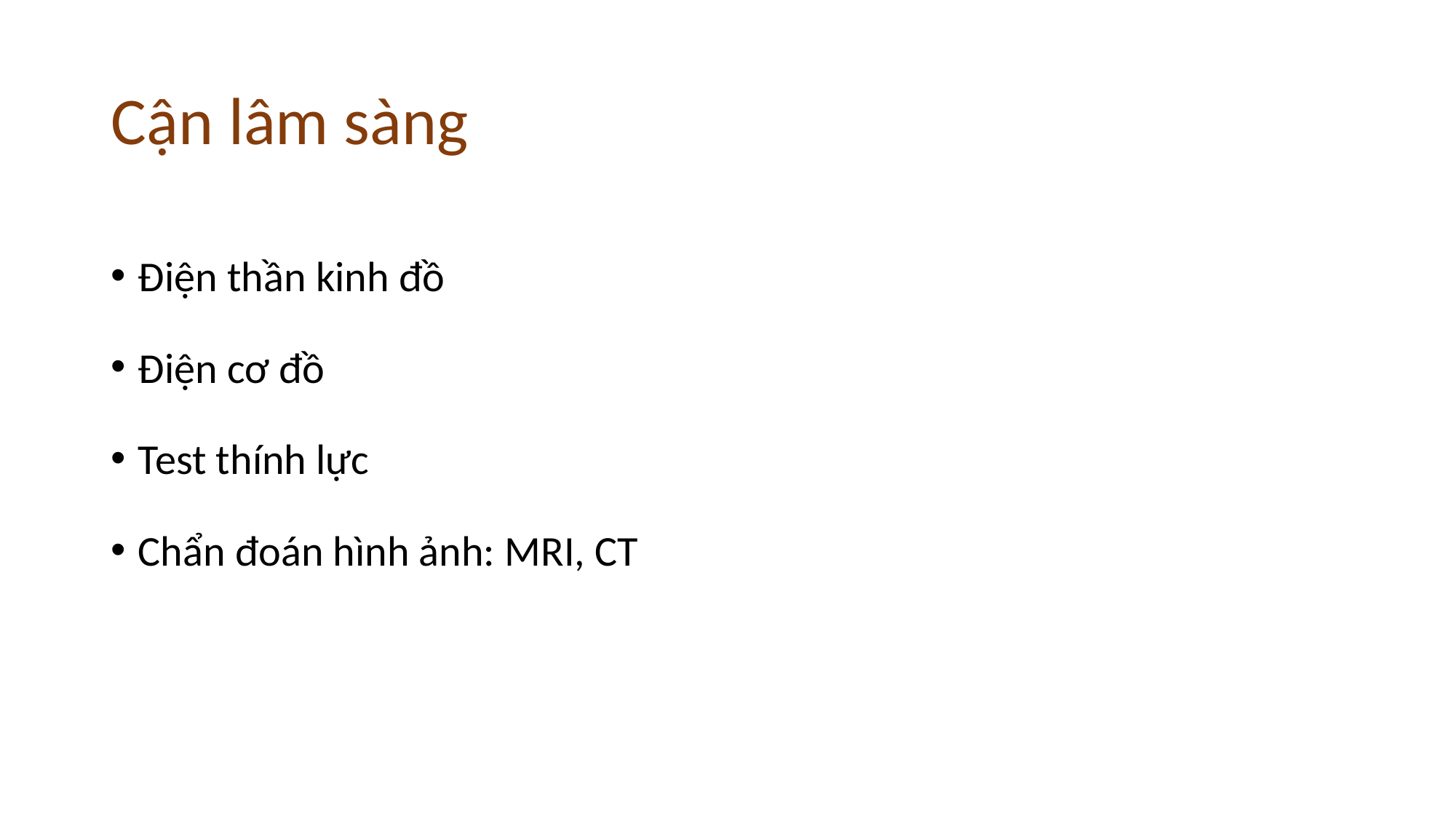

# Cận lâm sàng
Điện thần kinh đồ
Điện cơ đồ
Test thính lực
Chẩn đoán hình ảnh: MRI, CT